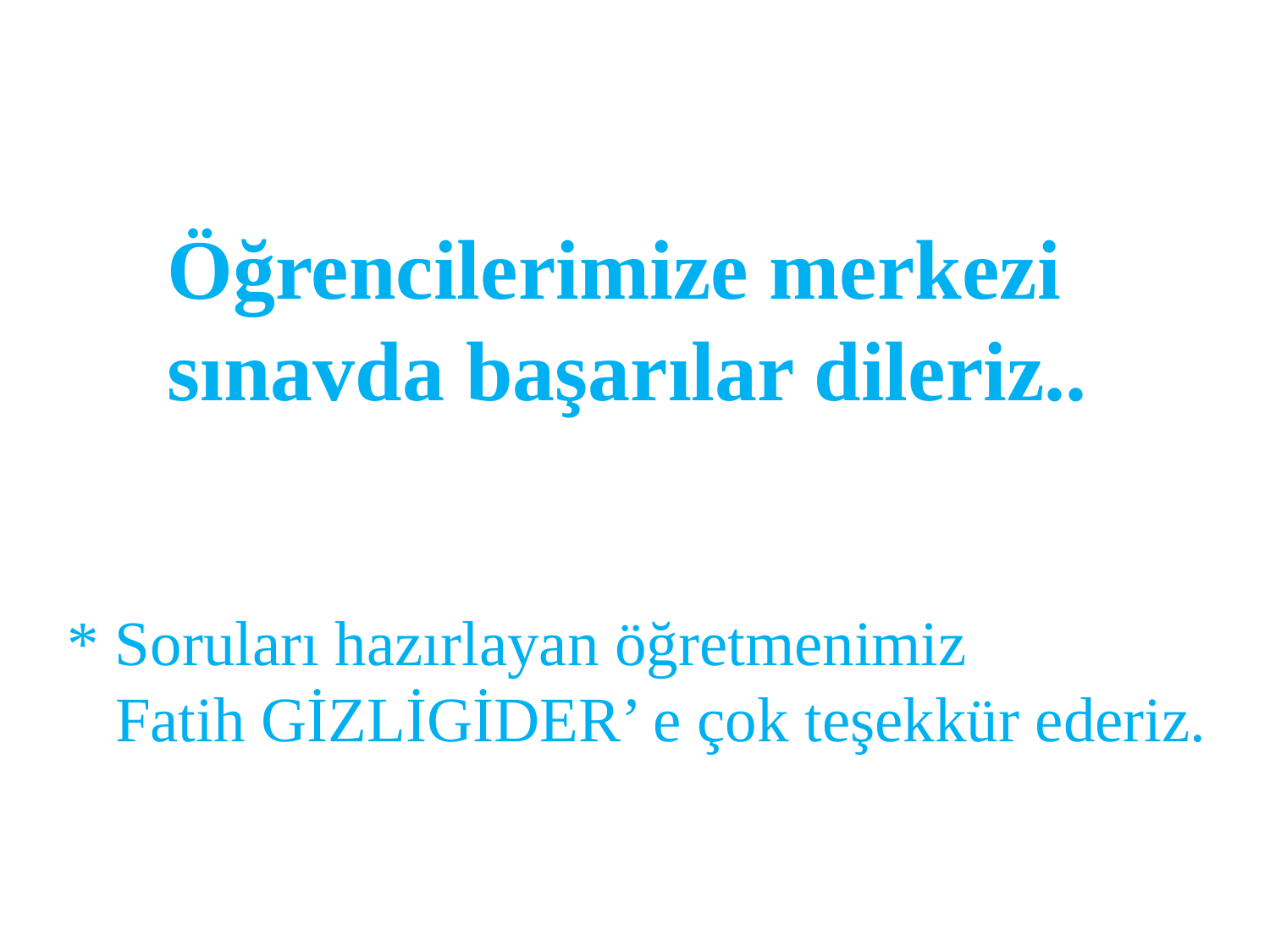

Öğrencilerimize merkezi sınavda başarılar dileriz..
* Soruları hazırlayan öğretmenimiz
   Fatih GİZLİGİDER’ e çok teşekkür ederiz.